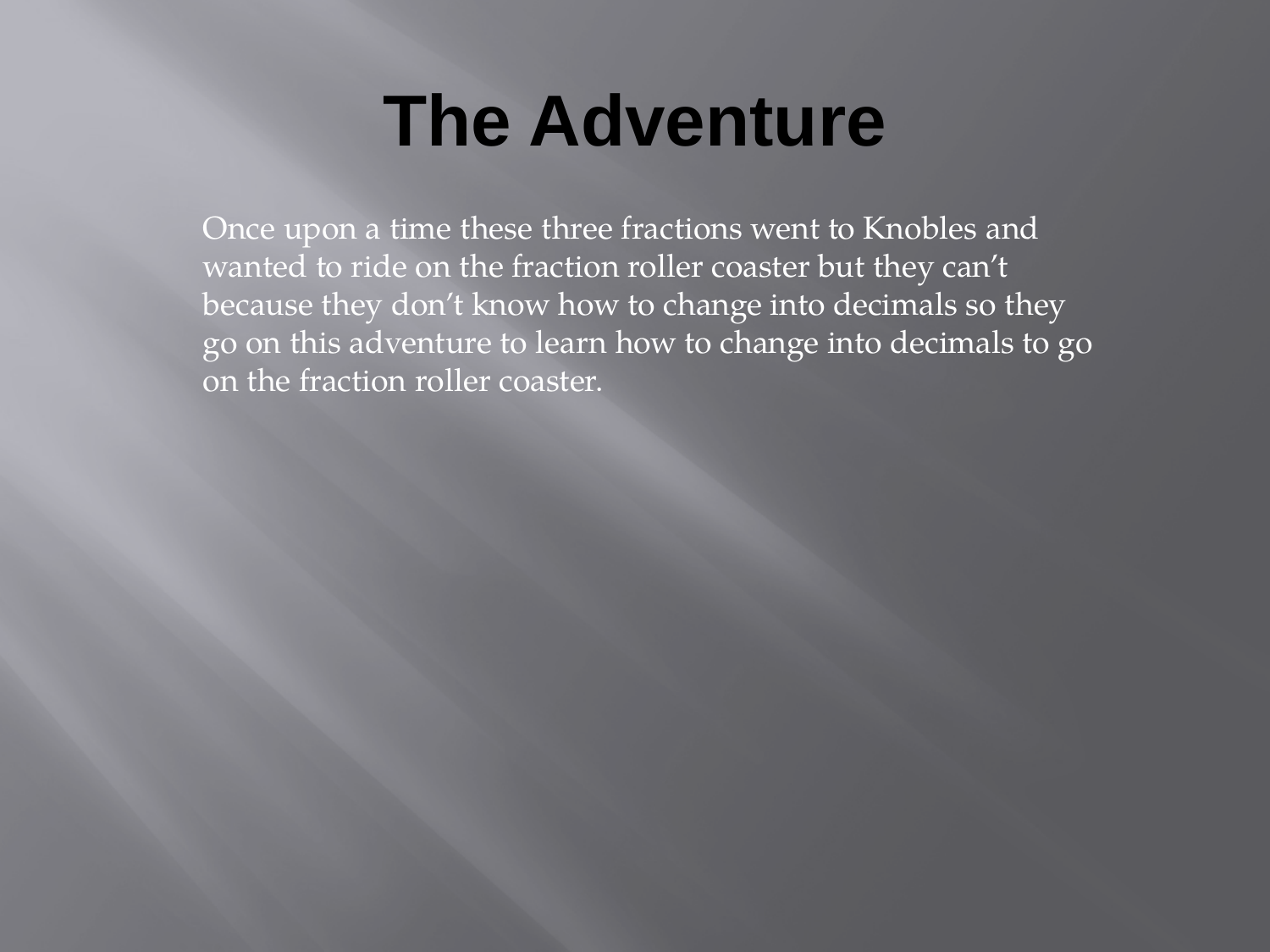

# The Adventure
Once upon a time these three fractions went to Knobles and wanted to ride on the fraction roller coaster but they can’t because they don’t know how to change into decimals so they go on this adventure to learn how to change into decimals to go on the fraction roller coaster.